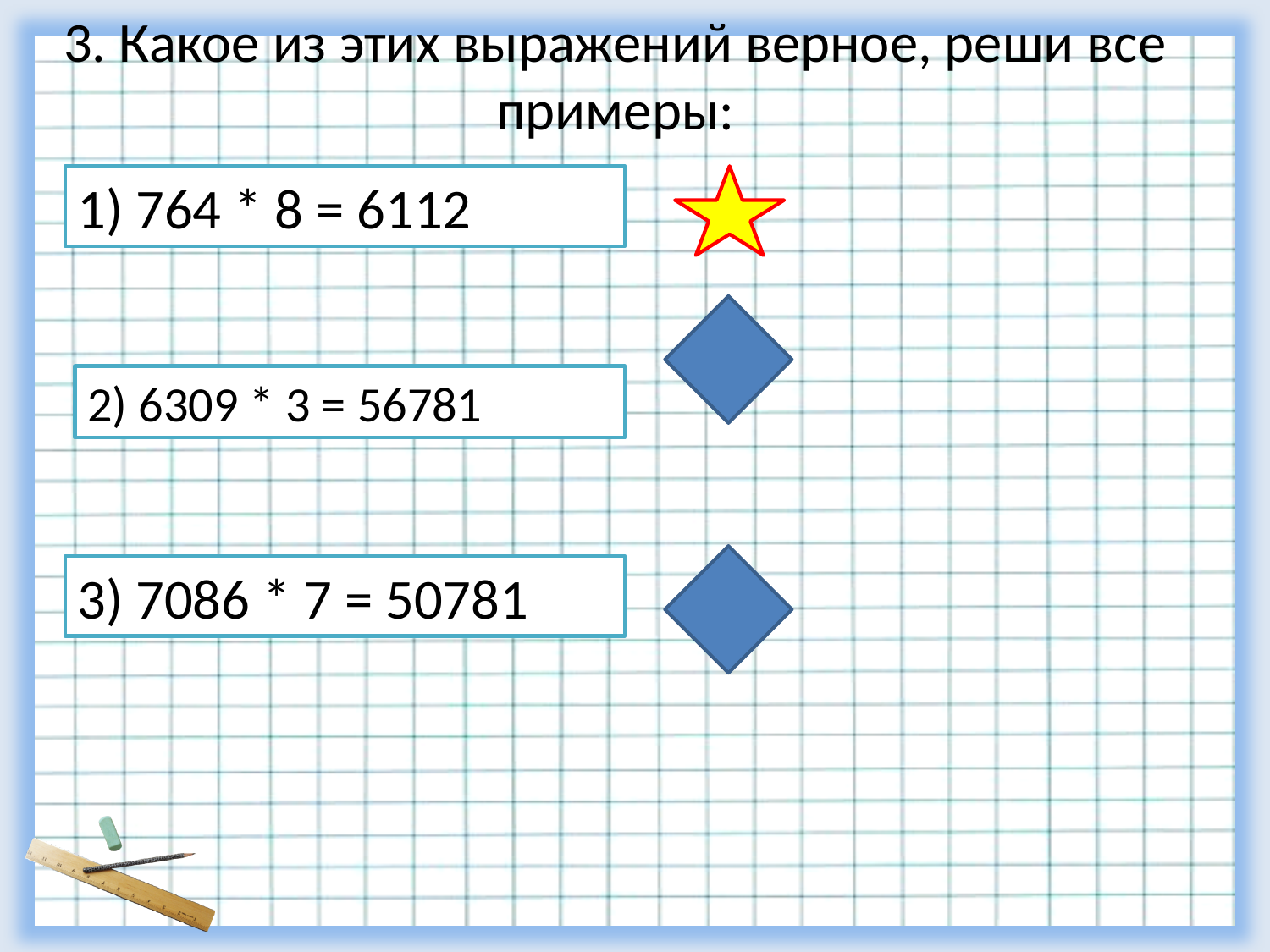

3. Какое из этих выражений верное, реши все примеры:
1) 764 * 8 = 6112

2) 6309 * 3 = 56781

3) 7086 * 7 = 50781